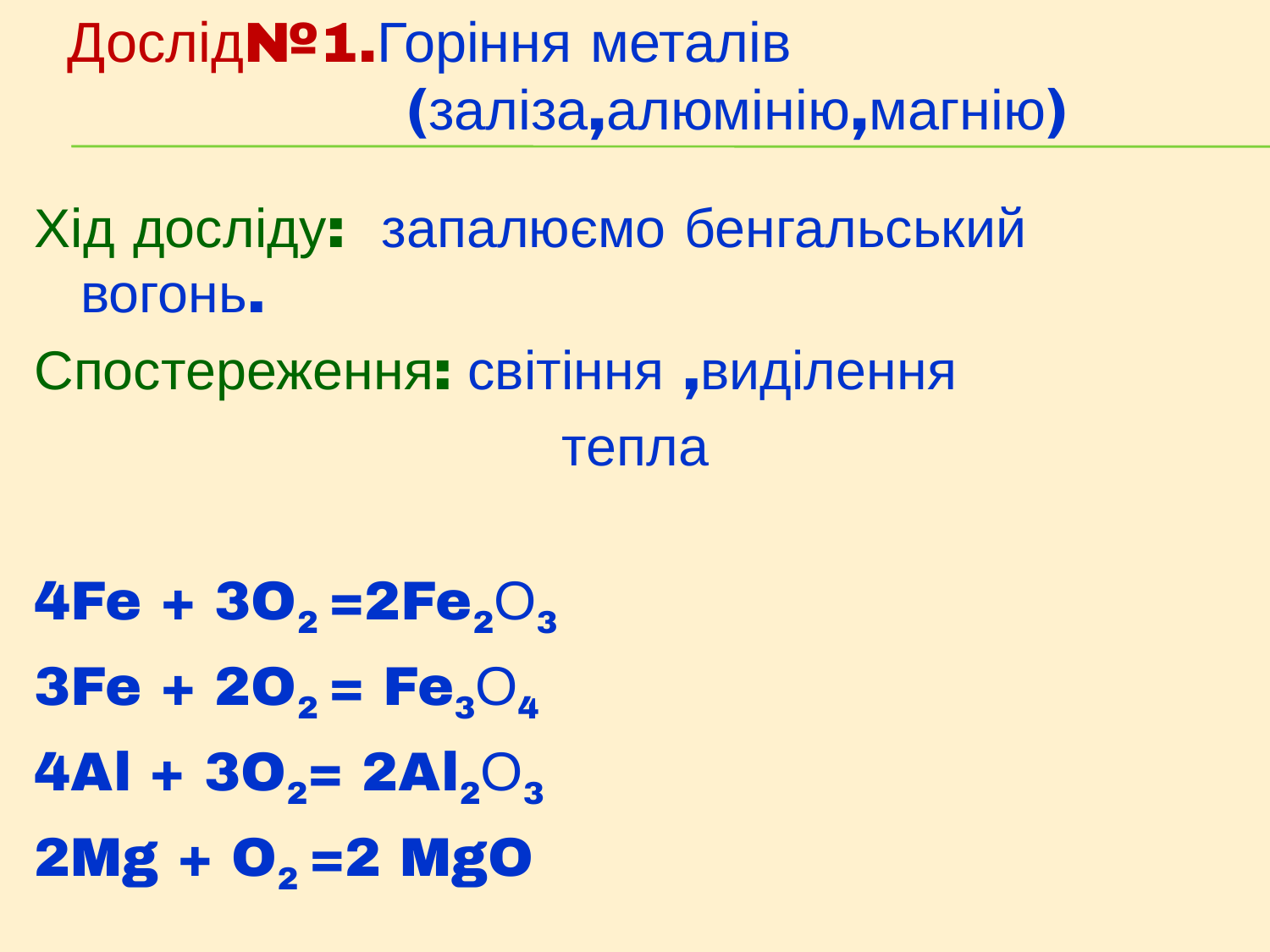

Дослід№1.Горіння металів
                  (заліза,алюмінію,магнію)
#
Хід досліду:  запалюємо бенгальський вогонь.
Спостереження: світіння ,виділення
                             тепла

4Fe + 3O2 =2Fe2О3
3Fe + 2O2 = Fe3О4
4Al + 3O2= 2Al2О3
2Mg + O2 =2 MgO